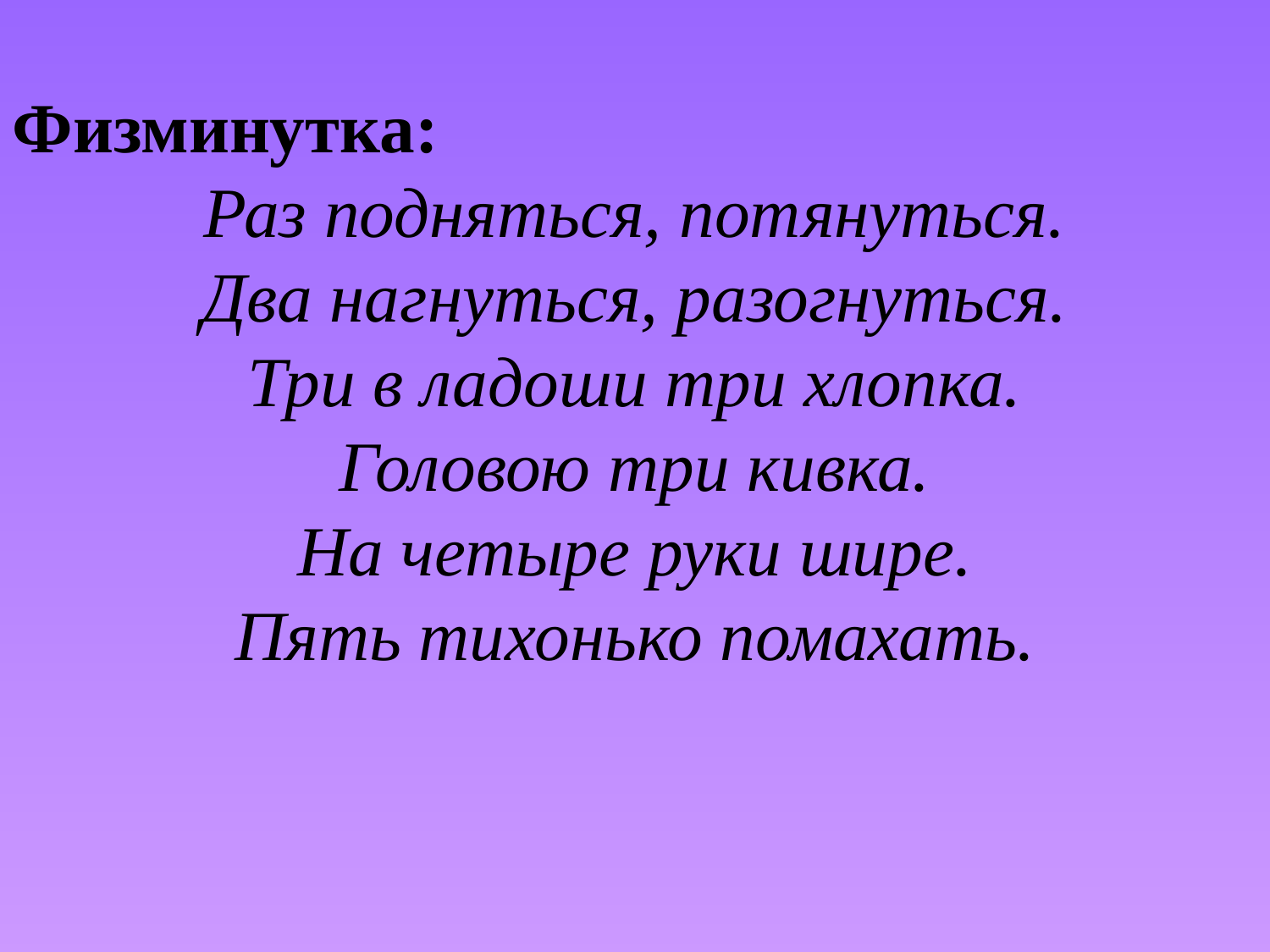

Физминутка:
Раз подняться, потянуться.
Два нагнуться, разогнуться.
Три в ладоши три хлопка.
Головою три кивка.
На четыре руки шире.
Пять тихонько помахать.